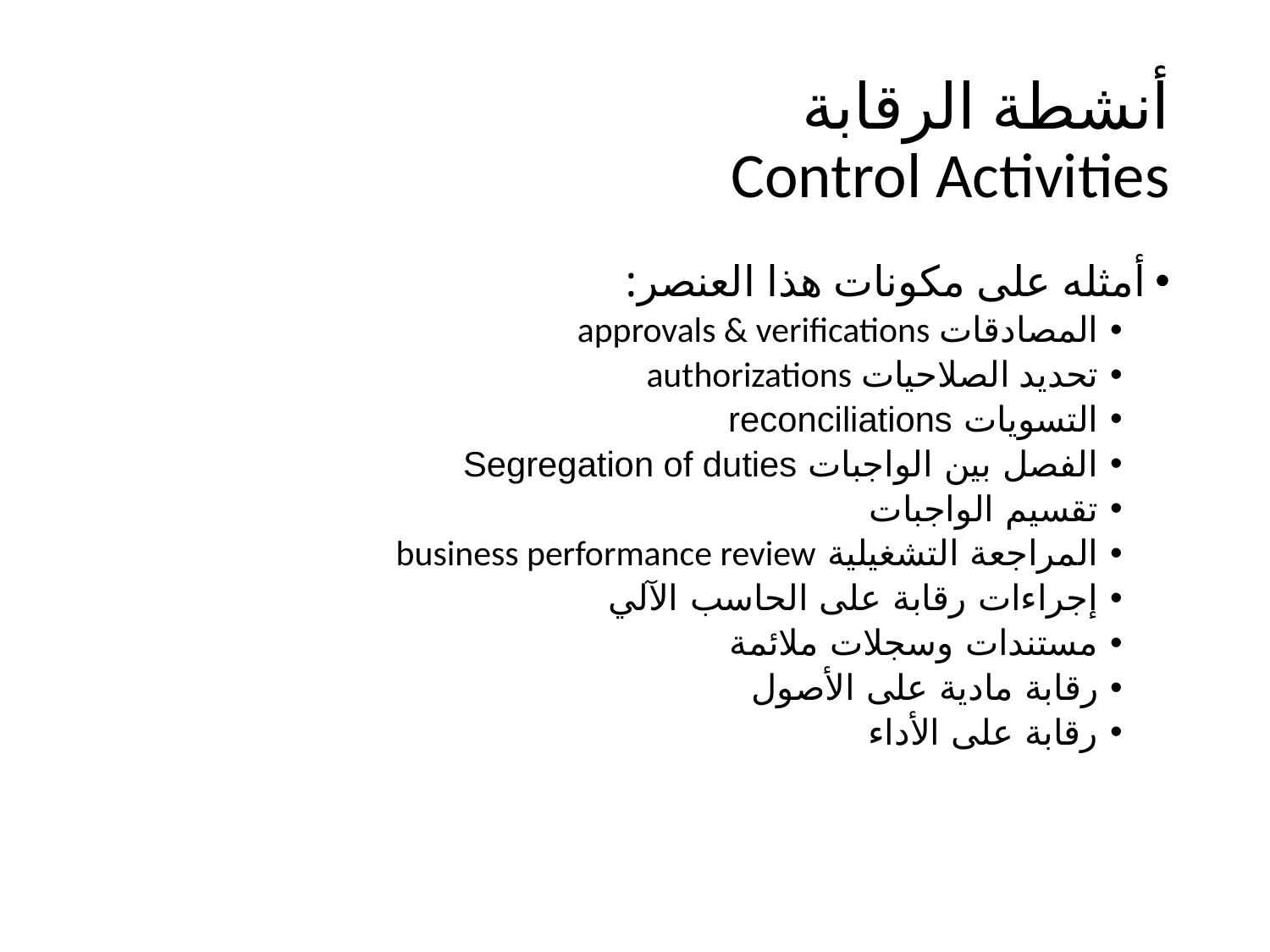

# أنشطة الرقابة Control Activities
أمثله على مكونات هذا العنصر:
المصادقات approvals & verifications
تحديد الصلاحيات authorizations
التسويات reconciliations
الفصل بين الواجبات Segregation of duties
تقسيم الواجبات
المراجعة التشغيلية business performance review
إجراءات رقابة على الحاسب الآلي
مستندات وسجلات ملائمة
رقابة مادية على الأصول
رقابة على الأداء